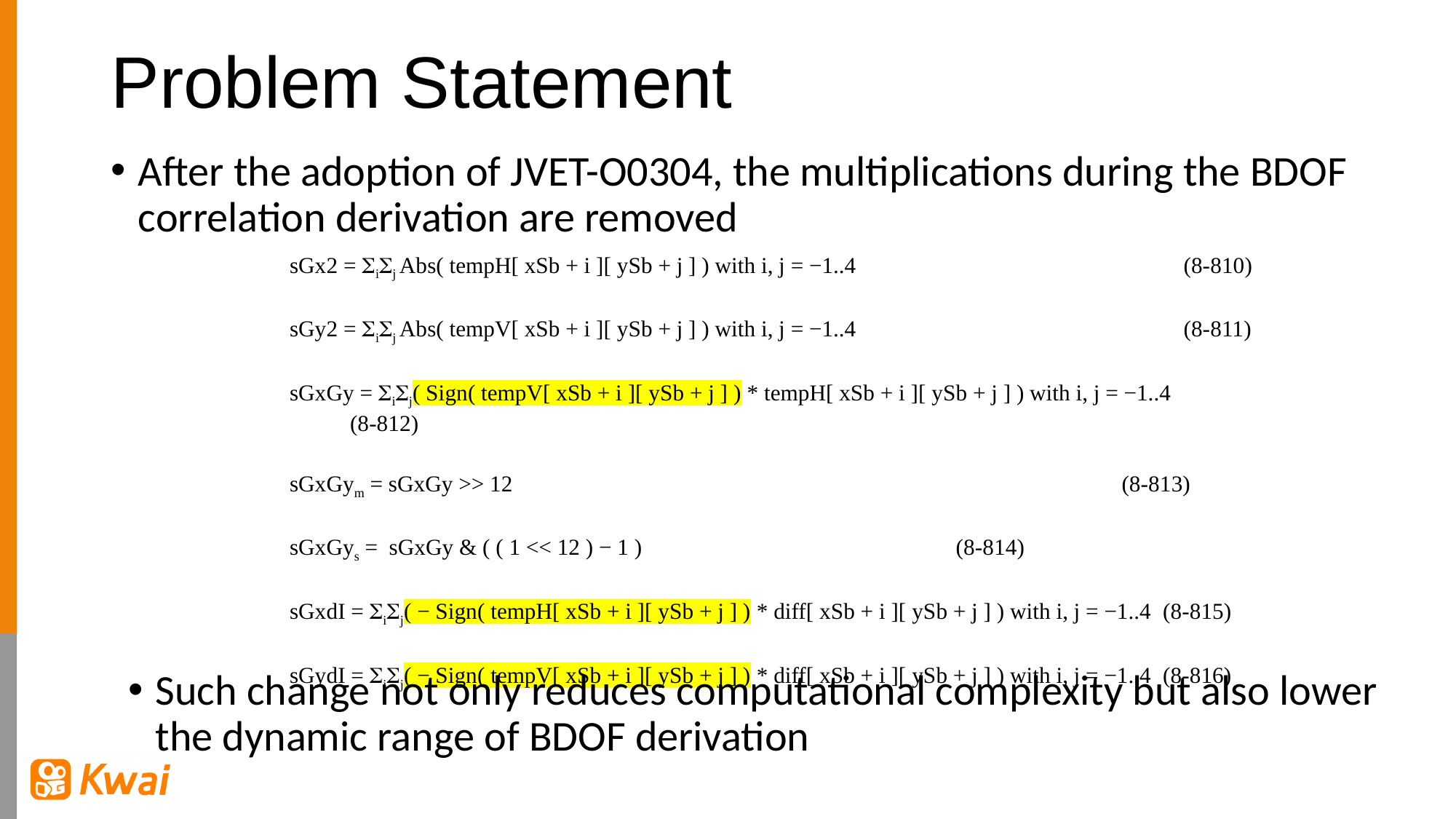

# Problem Statement
After the adoption of JVET-O0304, the multiplications during the BDOF correlation derivation are removed
sGx2 = ΣiΣj Abs( tempH[ xSb + i ][ ySb + j ] ) with i, j = −1..4	                                                          (8‑810)
sGy2 = ΣiΣj Abs( tempV[ xSb + i ][ ySb + j ] ) with i, j = −1..4	                                                          (8‑811)
sGxGy = ΣiΣj( Sign( tempV[ xSb + i ][ ySb + j ] ) * tempH[ xSb + i ][ ySb + j ] ) with i, j = −1..4	(8‑812)
sGxGym = sGxGy >> 12	                                                         	                                                   (8‑813)
sGxGys =  sGxGy & ( ( 1 << 12 ) − 1 )	                         	(8‑814)
sGxdI = ΣiΣj( − Sign( tempH[ xSb + i ][ ySb + j ] ) * diff[ xSb + i ][ ySb + j ] ) with i, j = −1..4	(8‑815)
sGydI = ΣiΣj( − Sign( tempV[ xSb + i ][ ySb + j ] ) * diff[ xSb + i ][ ySb + j ] ) with i, j = −1..4	(8‑816)
Such change not only reduces computational complexity but also lower the dynamic range of BDOF derivation